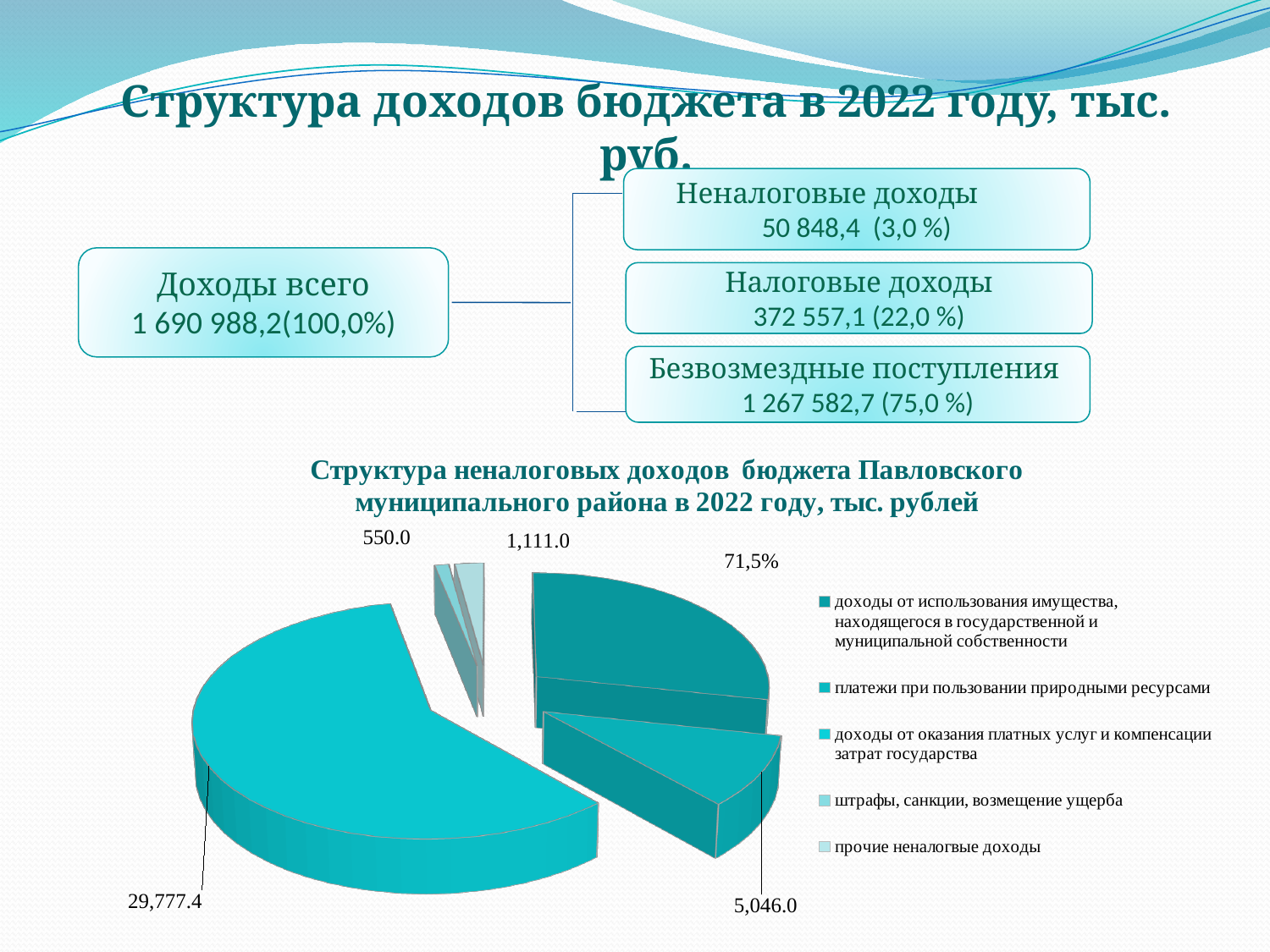

Структура доходов бюджета в 2022 году, тыс. руб.
Неналоговые доходы
50 848,4  (3,0 %)
Доходы всего
1 690 988,2(100,0%)
Налоговые доходы
372 557,1 (22,0 %)
Безвозмездные поступления
1 267 582,7 (75,0 %)

### Chart: Структура неналоговых доходов бюджета
на 2022 год, тыс. руб.

| Category |
|---|

[unsupported chart]